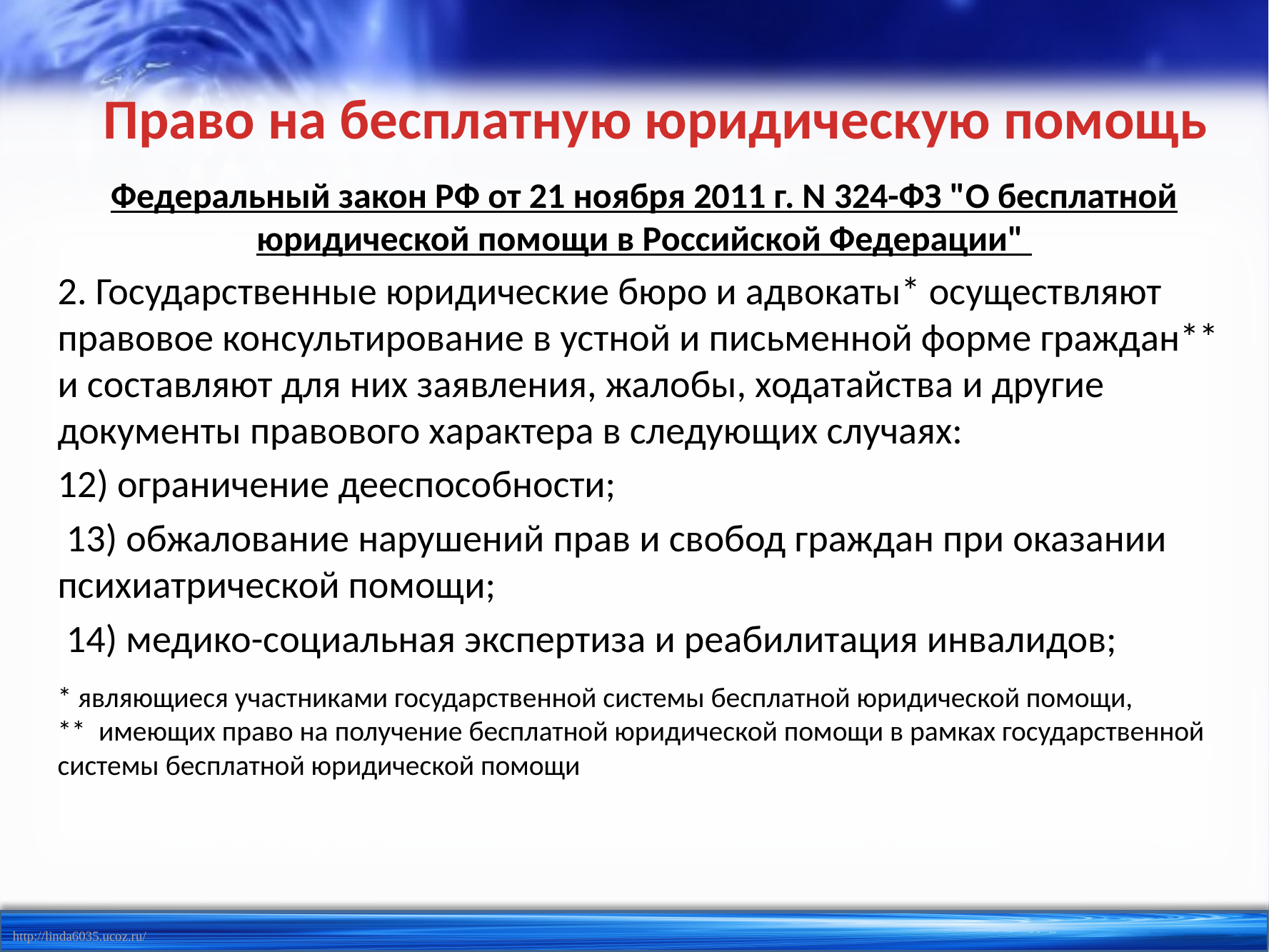

# Право на бесплатную юридическую помощь
Федеральный закон РФ от 21 ноября 2011 г. N 324-ФЗ "О бесплатной юридической помощи в Российской Федерации"
2. Государственные юридические бюро и адвокаты* осуществляют правовое консультирование в устной и письменной форме граждан** и составляют для них заявления, жалобы, ходатайства и другие документы правового характера в следующих случаях:
12) ограничение дееспособности;
 13) обжалование нарушений прав и свобод граждан при оказании психиатрической помощи;
 14) медико-социальная экспертиза и реабилитация инвалидов;

* являющиеся участниками государственной системы бесплатной юридической помощи,
**  имеющих право на получение бесплатной юридической помощи в рамках государственной системы бесплатной юридической помощи